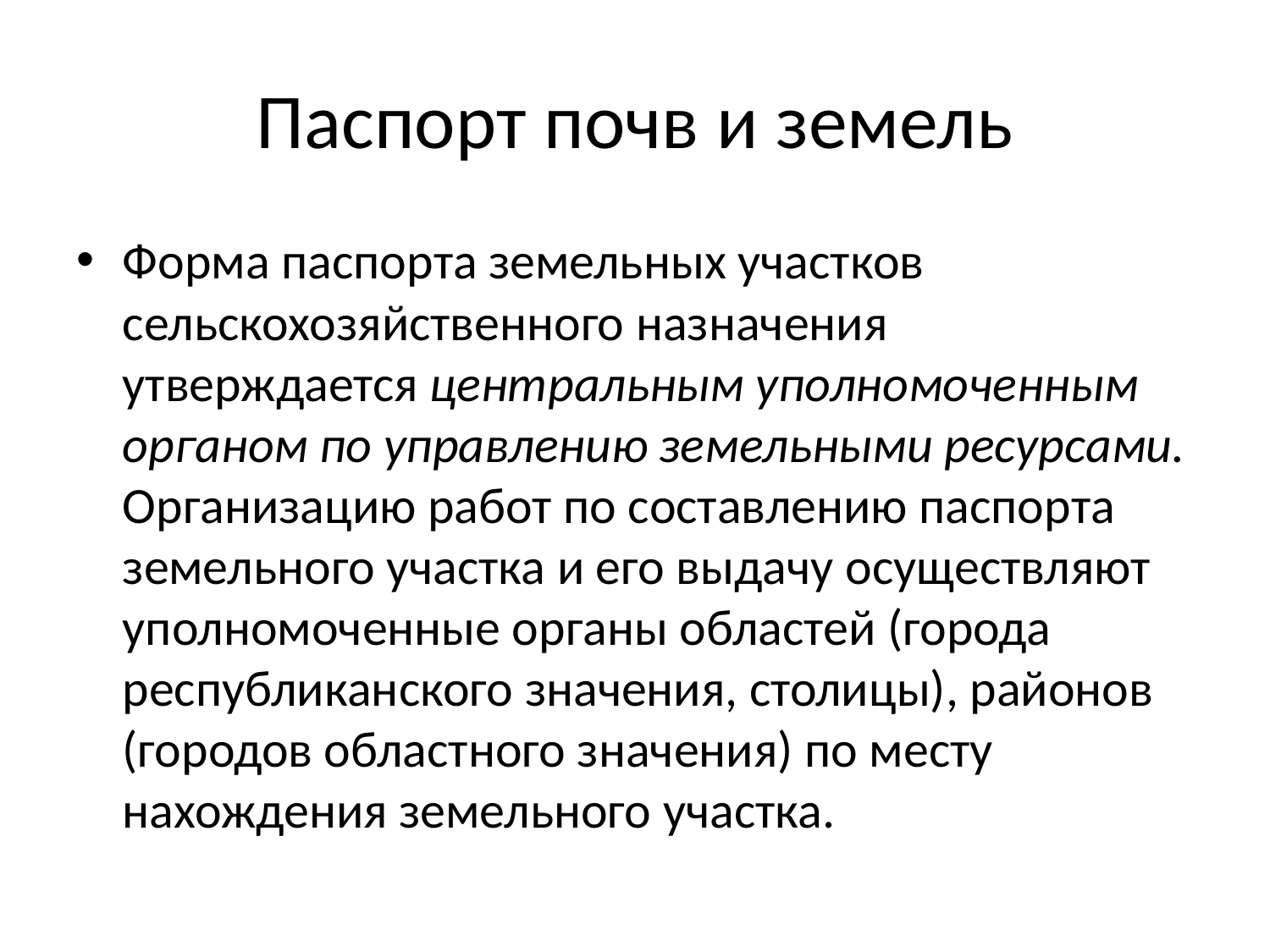

# Паспорт почв и земель
Форма паспорта земельных участков сельскохозяйственного назначения утверждается центральным уполномоченным органом по управлению земельными ресурсами. Организацию работ по составлению паспорта земельного участка и его выдачу осуществляют уполномоченные органы областей (города республиканского значения, столицы), районов (городов областного значения) по месту нахождения земельного участка.